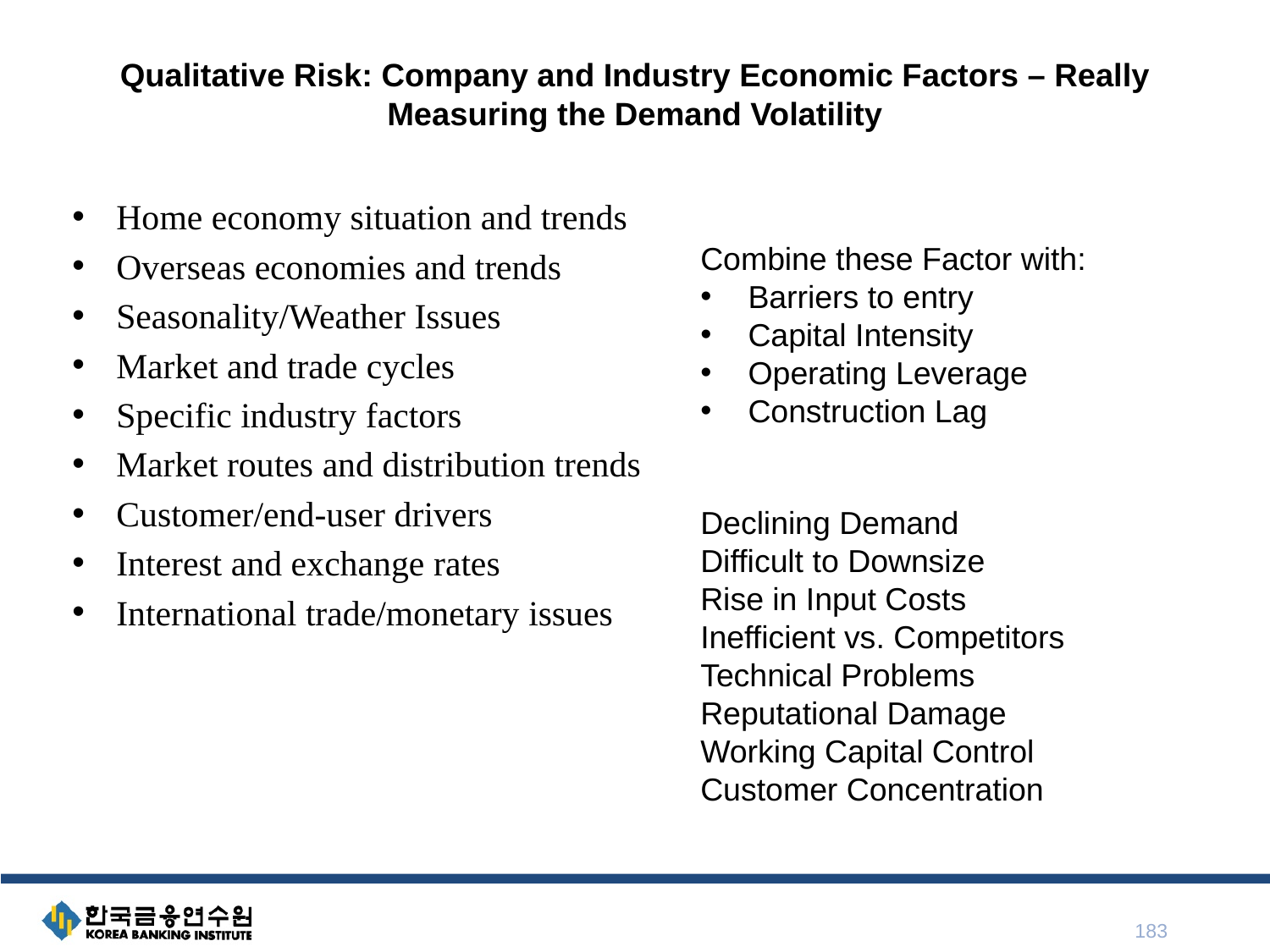

# Qualitative Risk: Company and Industry Economic Factors – Really Measuring the Demand Volatility
Home economy situation and trends
Overseas economies and trends
Seasonality/Weather Issues
Market and trade cycles
Specific industry factors
Market routes and distribution trends
Customer/end-user drivers
Interest and exchange rates
International trade/monetary issues

Combine these Factor with:
Barriers to entry
Capital Intensity
Operating Leverage
Construction Lag

Declining Demand
Difficult to Downsize
Rise in Input Costs
Inefficient vs. Competitors
Technical Problems
Reputational Damage
Working Capital Control
Customer Concentration
183